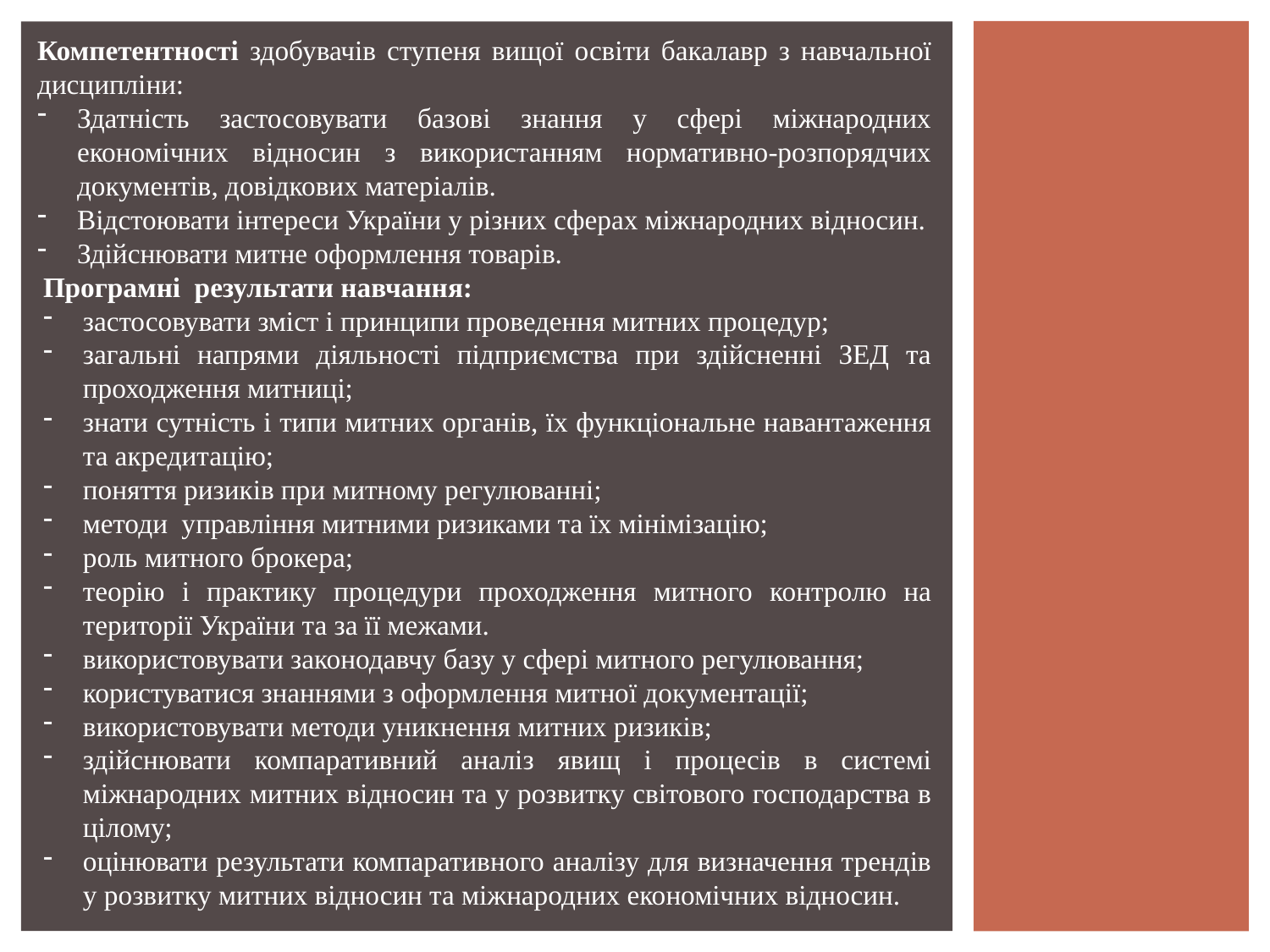

Компетентності здобувачів ступеня вищої освіти бакалавр з навчальної дисципліни:
Здатність застосовувати базові знання у сфері міжнародних економічних відносин з використанням нормативно-розпорядчих документів, довідкових матеріалів.
Відстоювати інтереси України у різних сферах міжнародних відносин.
Здійснювати митне оформлення товарів.
Програмні  результати навчання:
застосовувати зміст і принципи проведення митних процедур;
загальні напрями діяльності підприємства при здійсненні ЗЕД та проходження митниці;
знати сутність і типи митних органів, їх функціональне навантаження та акредитацію;
поняття ризиків при митному регулюванні;
методи  управління митними ризиками та їх мінімізацію;
роль митного брокера;
теорію і практику процедури проходження митного контролю на території України та за її межами.
використовувати законодавчу базу у сфері митного регулювання;
користуватися знаннями з оформлення митної документації;
використовувати методи уникнення митних ризиків;
здійснювати компаративний аналіз явищ і процесів в системі міжнародних митних відносин та у розвитку світового господарства в цілому;
оцінювати результати компаративного аналізу для визначення трендів у розвитку митних відносин та міжнародних економічних відносин.